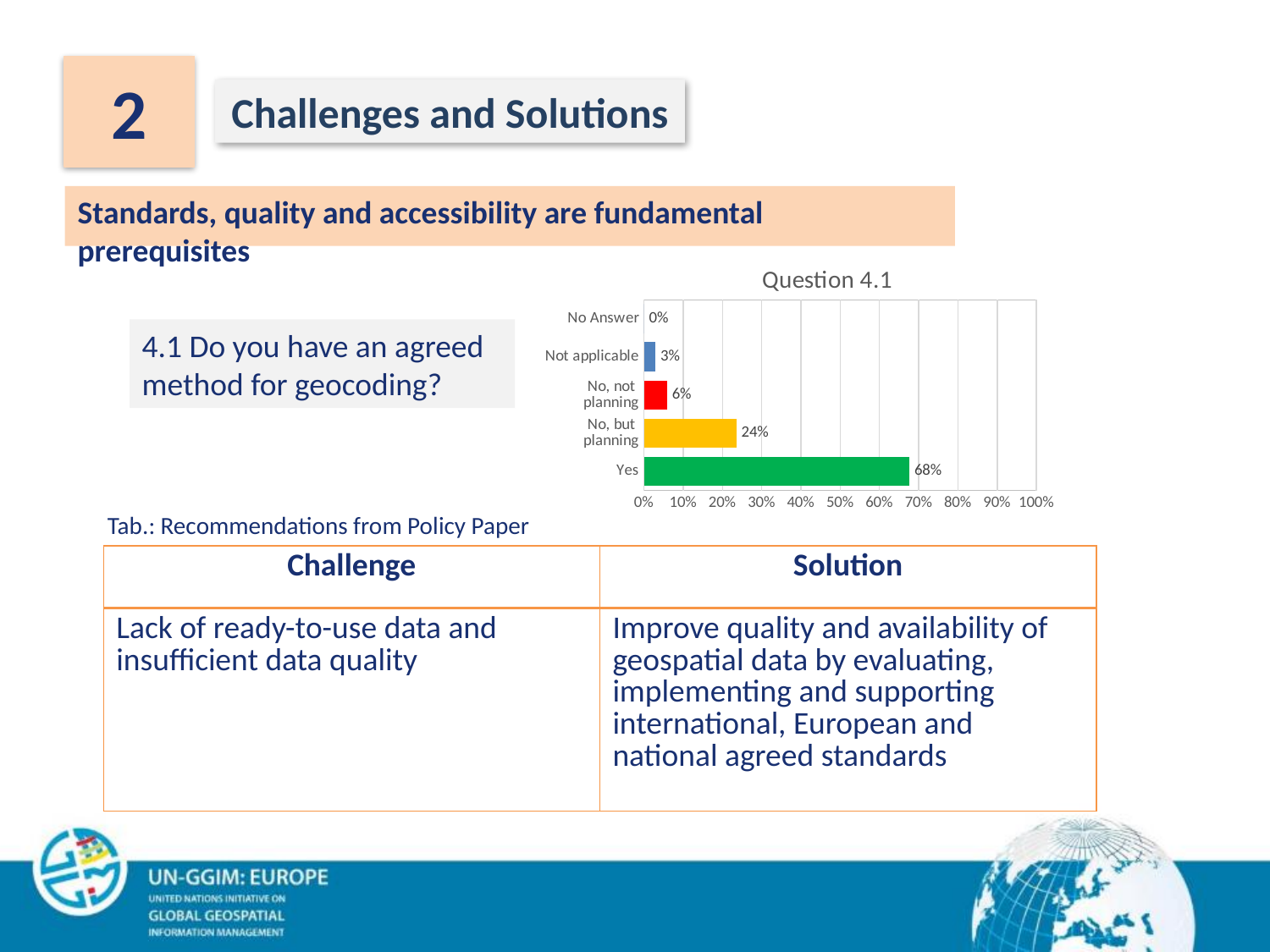

Challenges and Solutions
2
Standards, quality and accessibility are fundamental prerequisites

### Chart: Question 4.1

| Category |  |
|---|---|
| Yes | 0.6764705882352942 |
| No, but planning | 0.23529411764705882 |
| No, not planning | 0.058823529411764705 |
| Not applicable | 0.029411764705882353 |
| No Answer | 0.0 |
4.1 Do you have an agreed method for geocoding?
Tab.: Recommendations from Policy Paper
| Challenge | Solution |
| --- | --- |
| Lack of ready-to-use data and insufficient data quality | Improve quality and availability of geospatial data by evaluating, implementing and supporting international, European and national agreed standards |